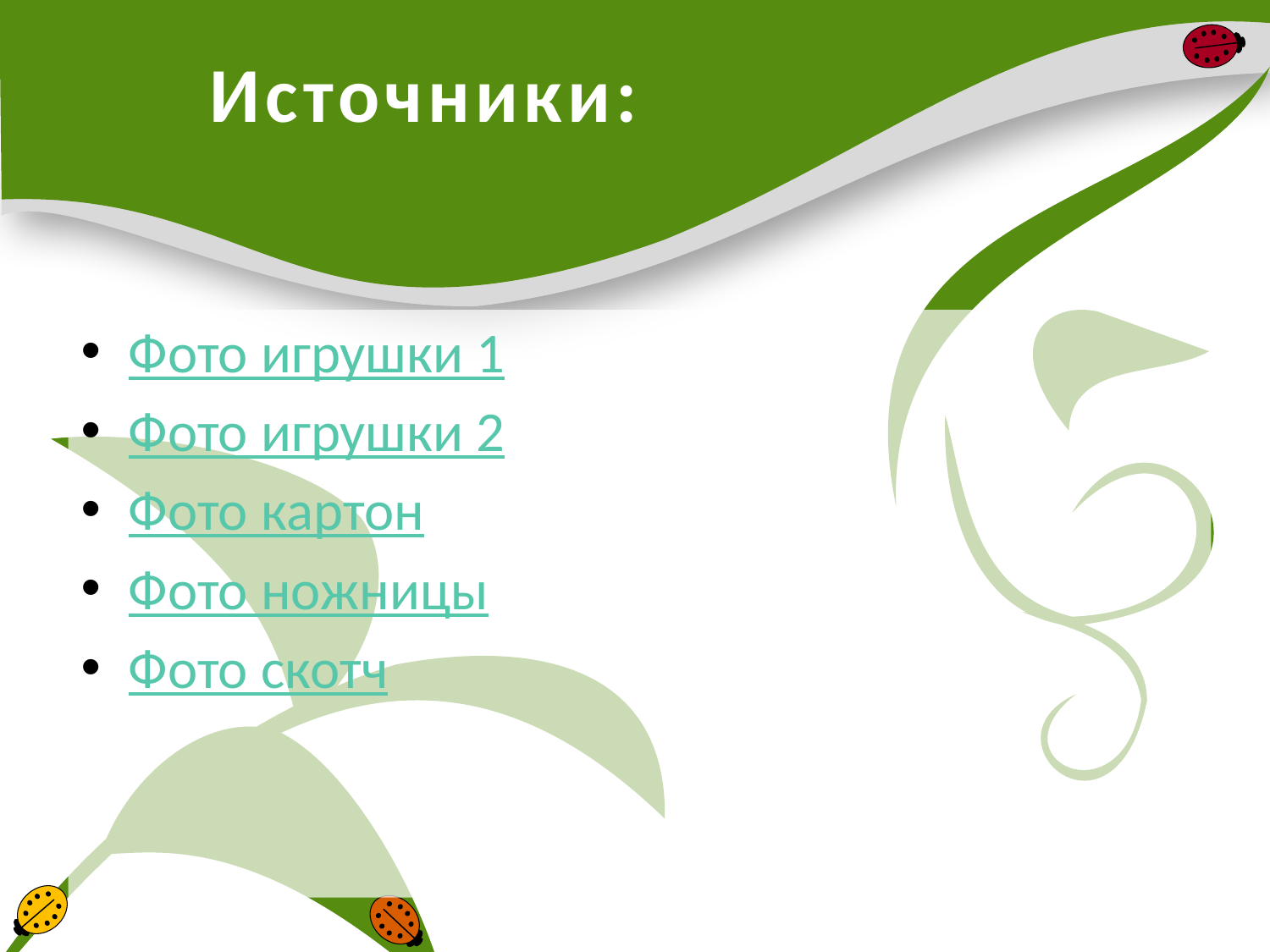

# Источники:
Фото игрушки 1
Фото игрушки 2
Фото картон
Фото ножницы
Фото скотч